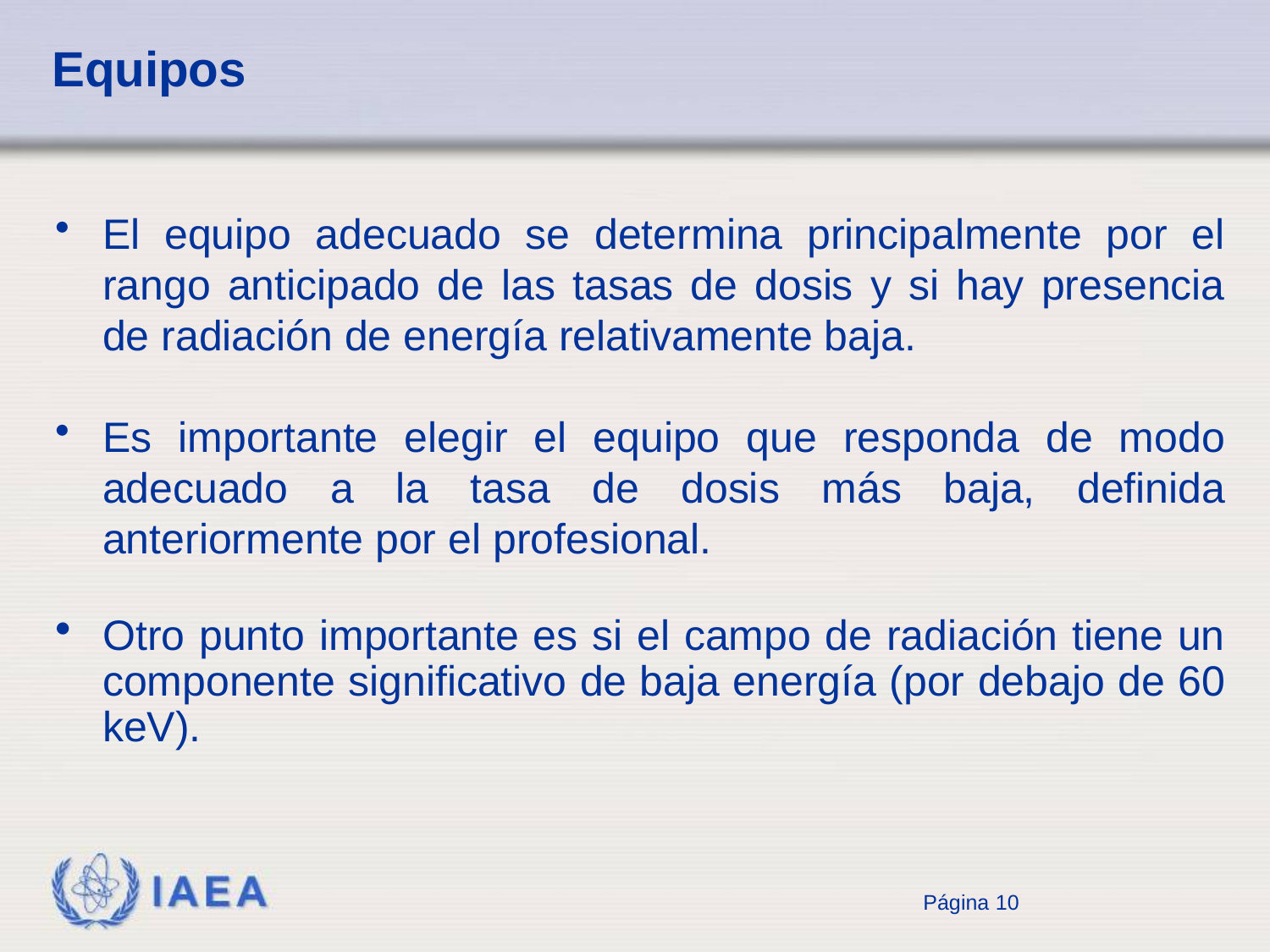

# Equipos
El equipo adecuado se determina principalmente por el rango anticipado de las tasas de dosis y si hay presencia de radiación de energía relativamente baja.

Es importante elegir el equipo que responda de modo adecuado a la tasa de dosis más baja, definida anteriormente por el profesional.

Otro punto importante es si el campo de radiación tiene un componente significativo de baja energía (por debajo de 60 keV).